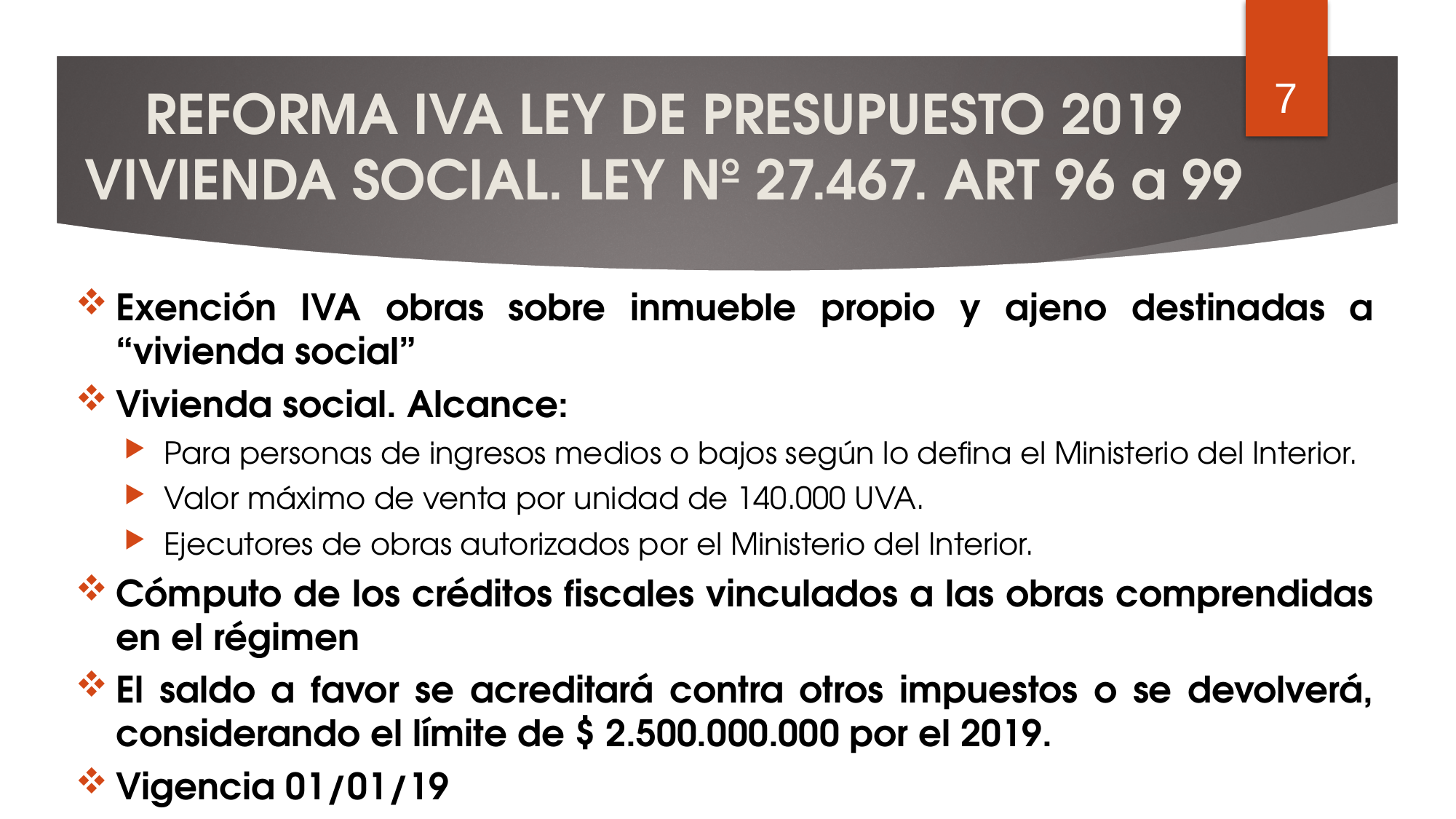

7
# REFORMA IVA LEY DE PRESUPUESTO 2019 VIVIENDA SOCIAL. LEY Nº 27.467. ART 96 a 99
Exención IVA obras sobre inmueble propio y ajeno destinadas a “vivienda social”
Vivienda social. Alcance:
Para personas de ingresos medios o bajos según lo defina el Ministerio del Interior.
Valor máximo de venta por unidad de 140.000 UVA.
Ejecutores de obras autorizados por el Ministerio del Interior.
Cómputo de los créditos fiscales vinculados a las obras comprendidas en el régimen
El saldo a favor se acreditará contra otros impuestos o se devolverá, considerando el límite de $ 2.500.000.000 por el 2019.
Vigencia 01/01/19